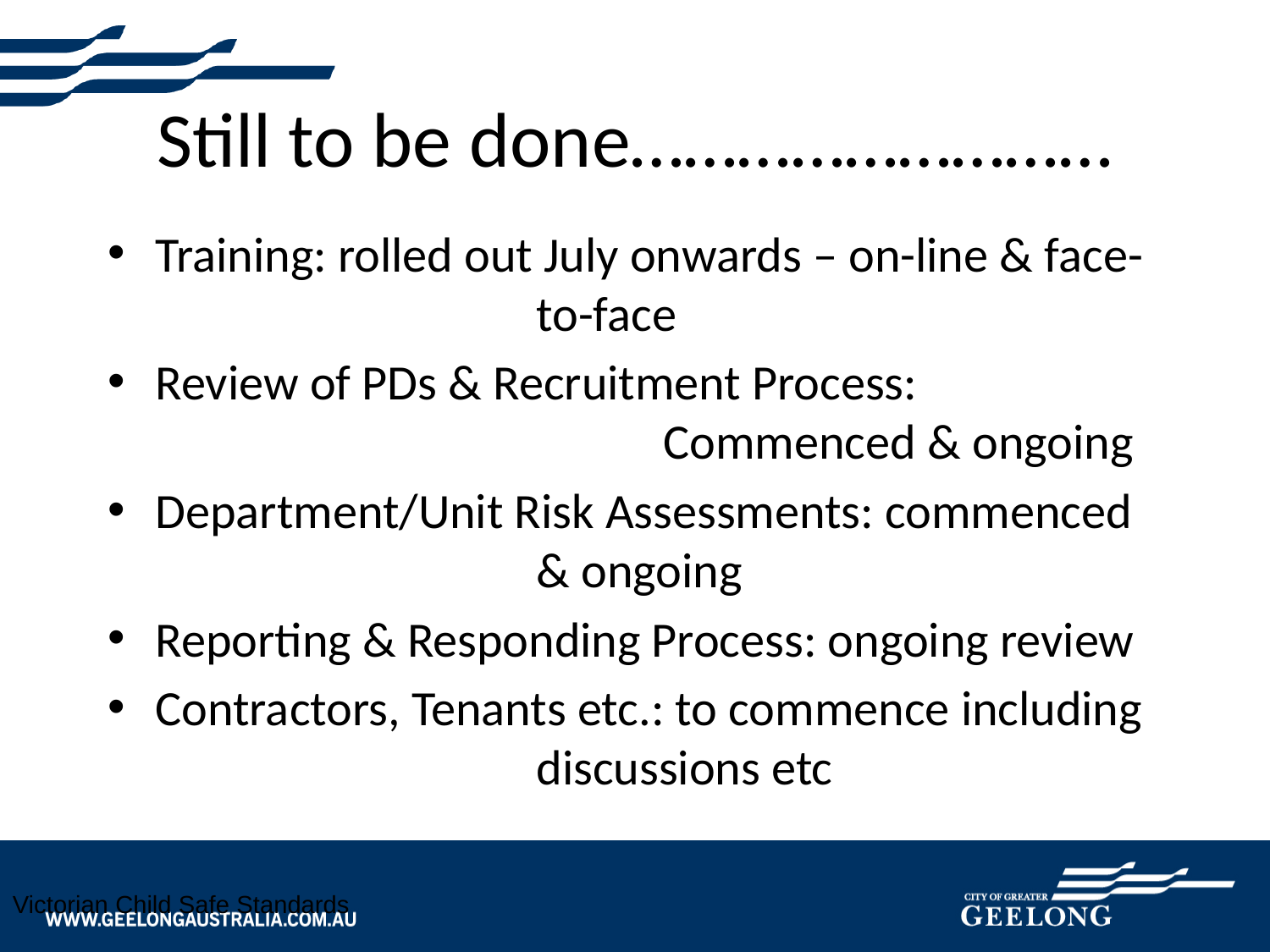

# Still to be done………………………
Training: rolled out July onwards – on-line & face-			to-face
Review of PDs & Recruitment Process: 					Commenced & ongoing
Department/Unit Risk Assessments: commenced 			& ongoing
Reporting & Responding Process: ongoing review
Contractors, Tenants etc.: to commence including 			discussions etc
Victorian Child Safe Standards